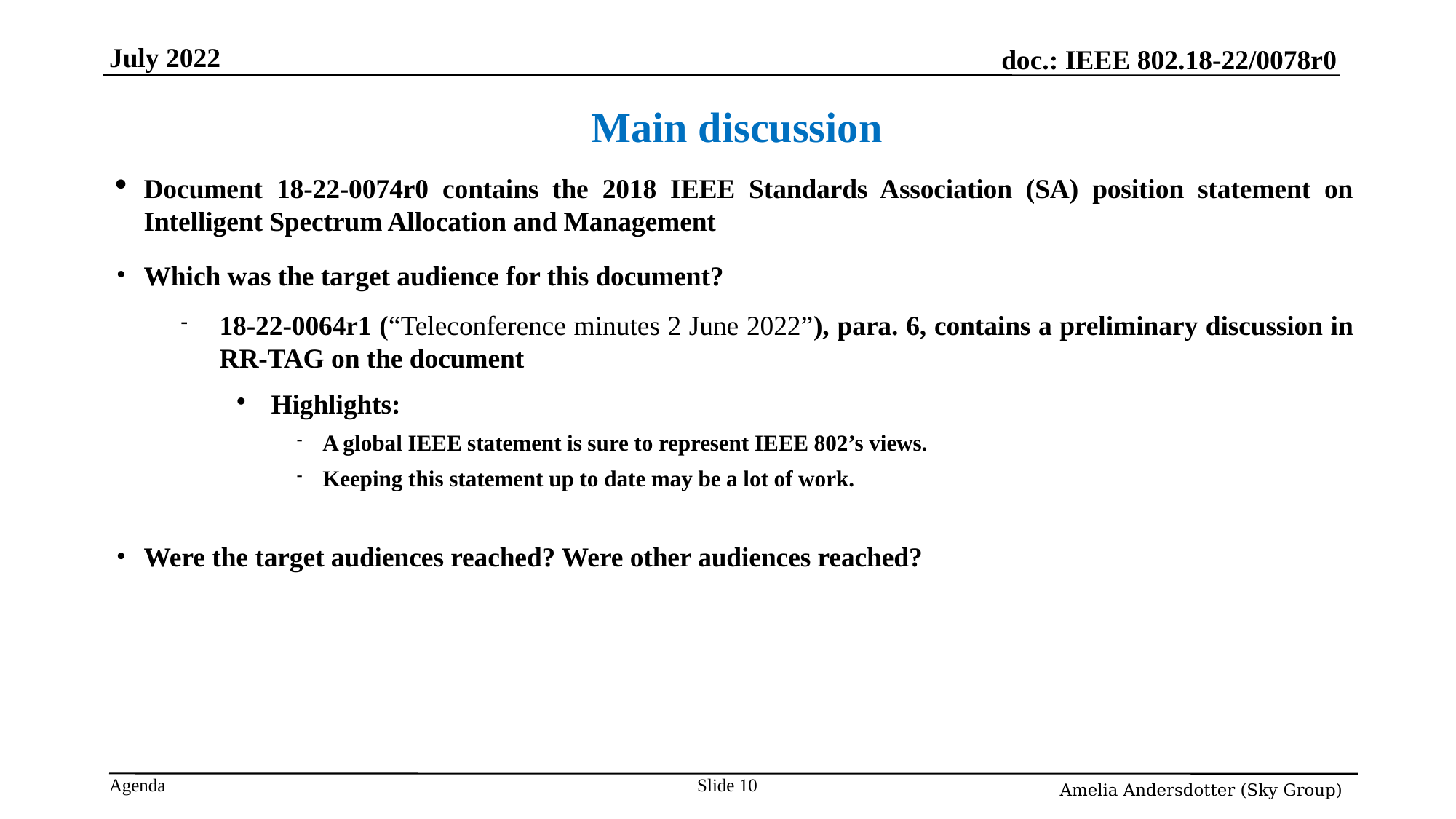

July 2022
Main discussion
Document 18-22-0074r0 contains the 2018 IEEE Standards Association (SA) position statement on Intelligent Spectrum Allocation and Management
Which was the target audience for this document?
18-22-0064r1 (“Teleconference minutes 2 June 2022”), para. 6, contains a preliminary discussion in RR-TAG on the document
Highlights:
A global IEEE statement is sure to represent IEEE 802’s views.
Keeping this statement up to date may be a lot of work.
Were the target audiences reached? Were other audiences reached?

# Slide 10
Amelia Andersdotter (Sky Group)